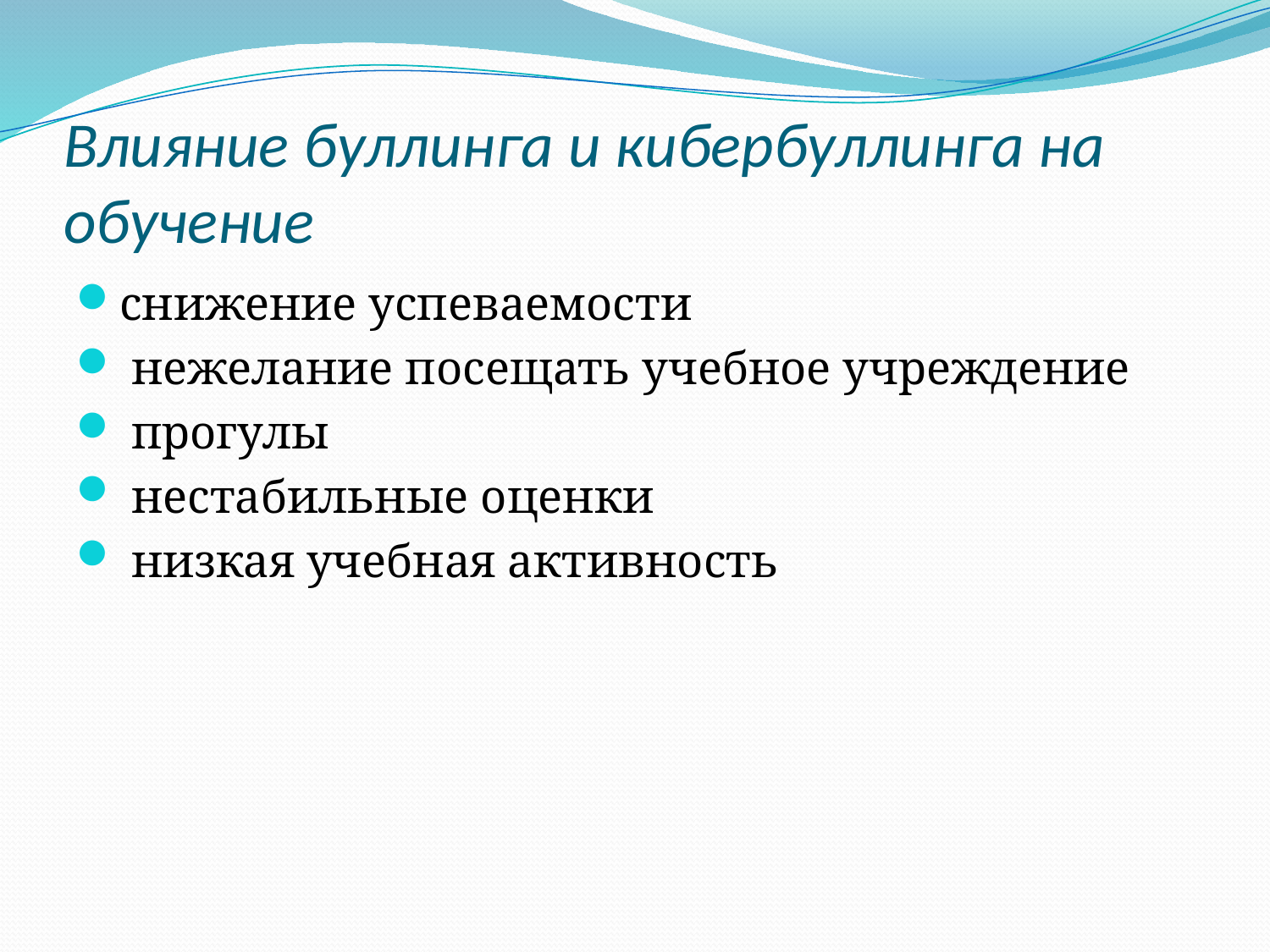

# Влияние буллинга и кибербуллинга на обучение
снижение успеваемости
 нежелание посещать учебное учреждение
 прогулы
 нестабильные оценки
 низкая учебная активность